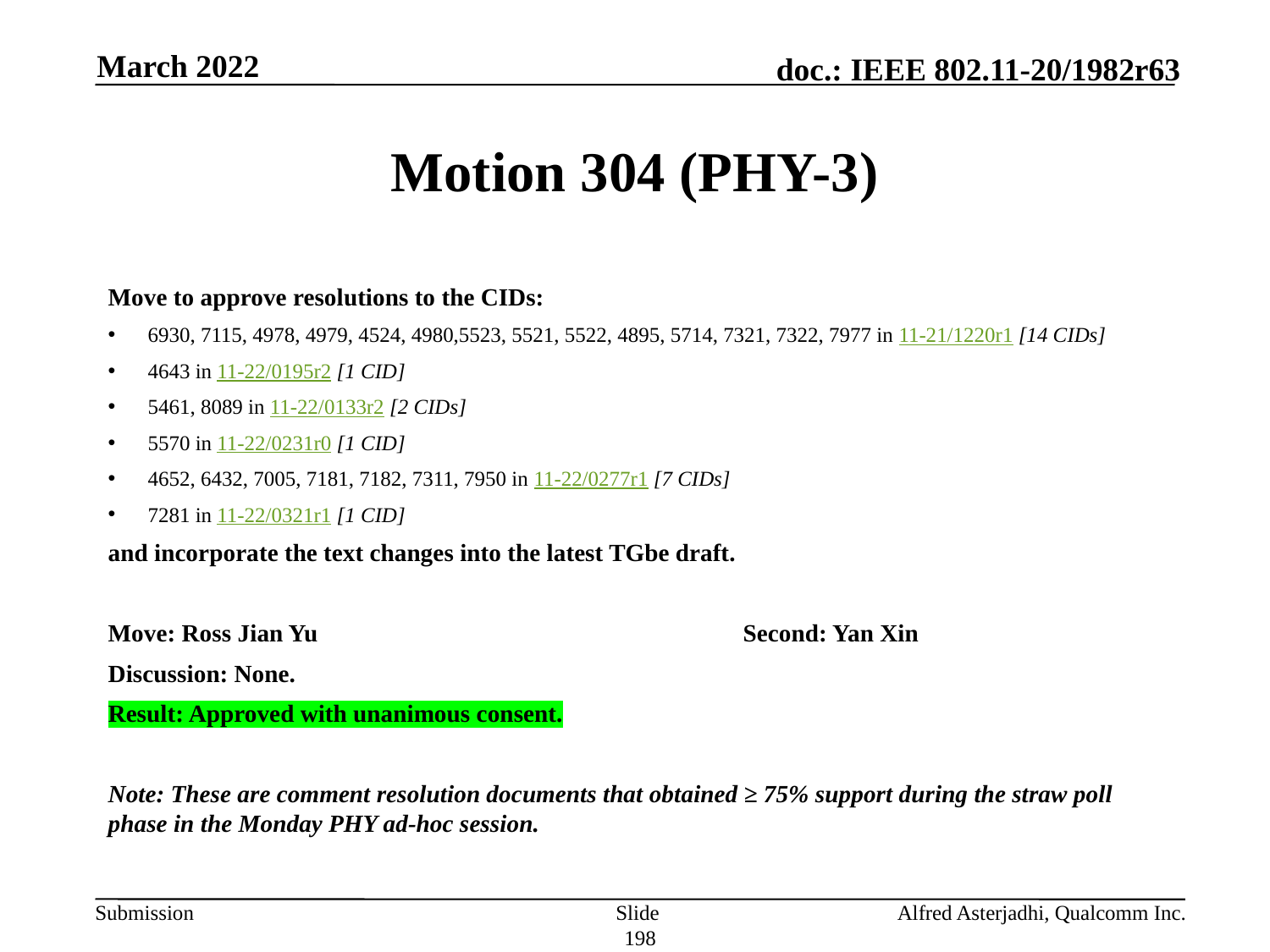

March 2022
# Motion 304 (PHY-3)
Move to approve resolutions to the CIDs:
6930, 7115, 4978, 4979, 4524, 4980,5523, 5521, 5522, 4895, 5714, 7321, 7322, 7977 in 11-21/1220r1 [14 CIDs]
4643 in 11-22/0195r2 [1 CID]
5461, 8089 in 11-22/0133r2 [2 CIDs]
5570 in 11-22/0231r0 [1 CID]
4652, 6432, 7005, 7181, 7182, 7311, 7950 in 11-22/0277r1 [7 CIDs]
7281 in 11-22/0321r1 [1 CID]
and incorporate the text changes into the latest TGbe draft.

Move: Ross Jian Yu				Second: Yan Xin
Discussion: None.
Result: Approved with unanimous consent.

Note: These are comment resolution documents that obtained ≥ 75% support during the straw poll phase in the Monday PHY ad-hoc session.

Slide 198
Alfred Asterjadhi, Qualcomm Inc.